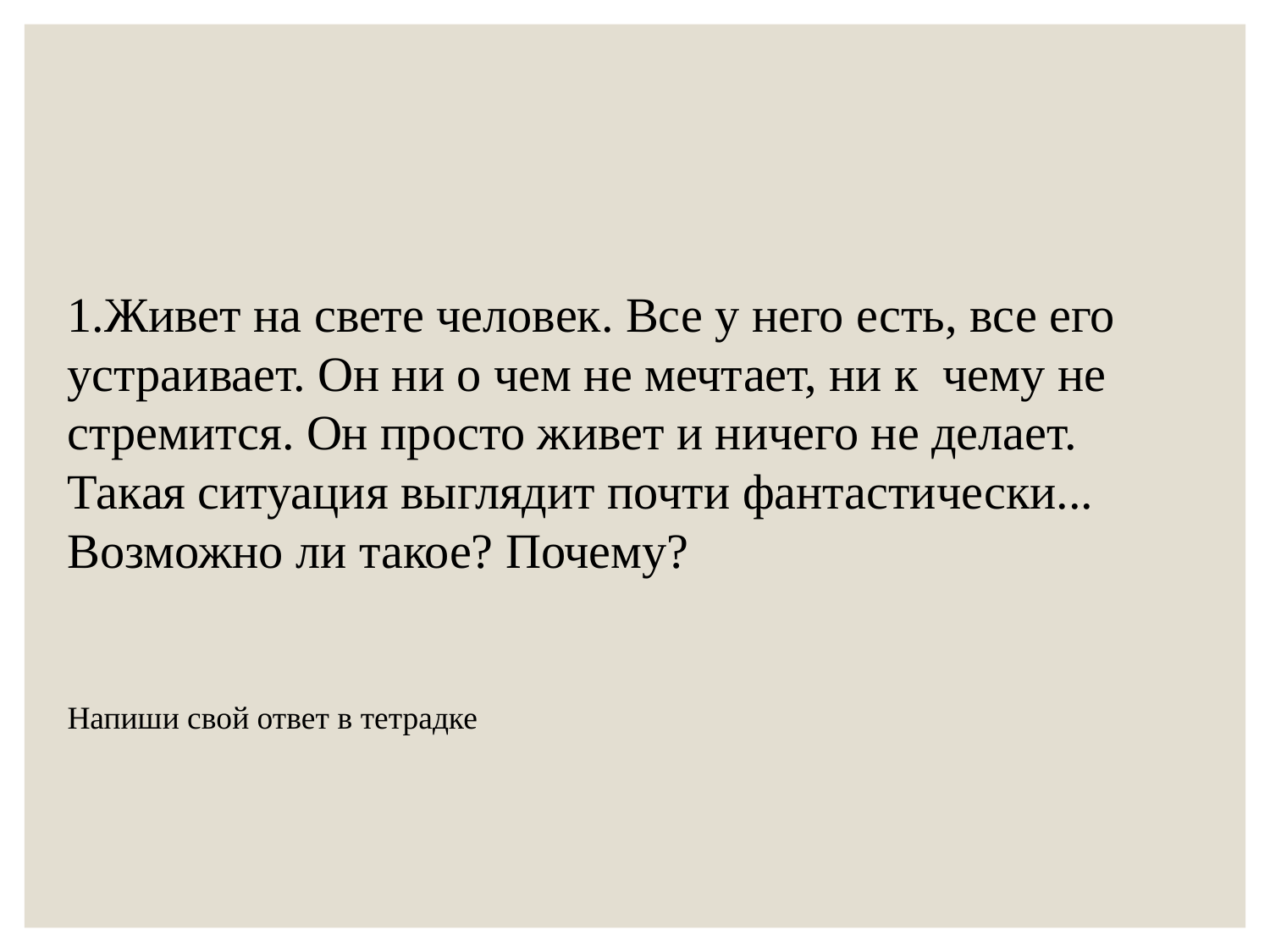

1.Живет на свете человек. Все у него есть, все его устраивает. Он ни о чем не мечтает, ни к  чему не стремится. Он просто живет и ничего не делает. Такая ситуация выглядит почти фантастически... Возможно ли такое? Почему?

Напиши свой ответ в тетрадке